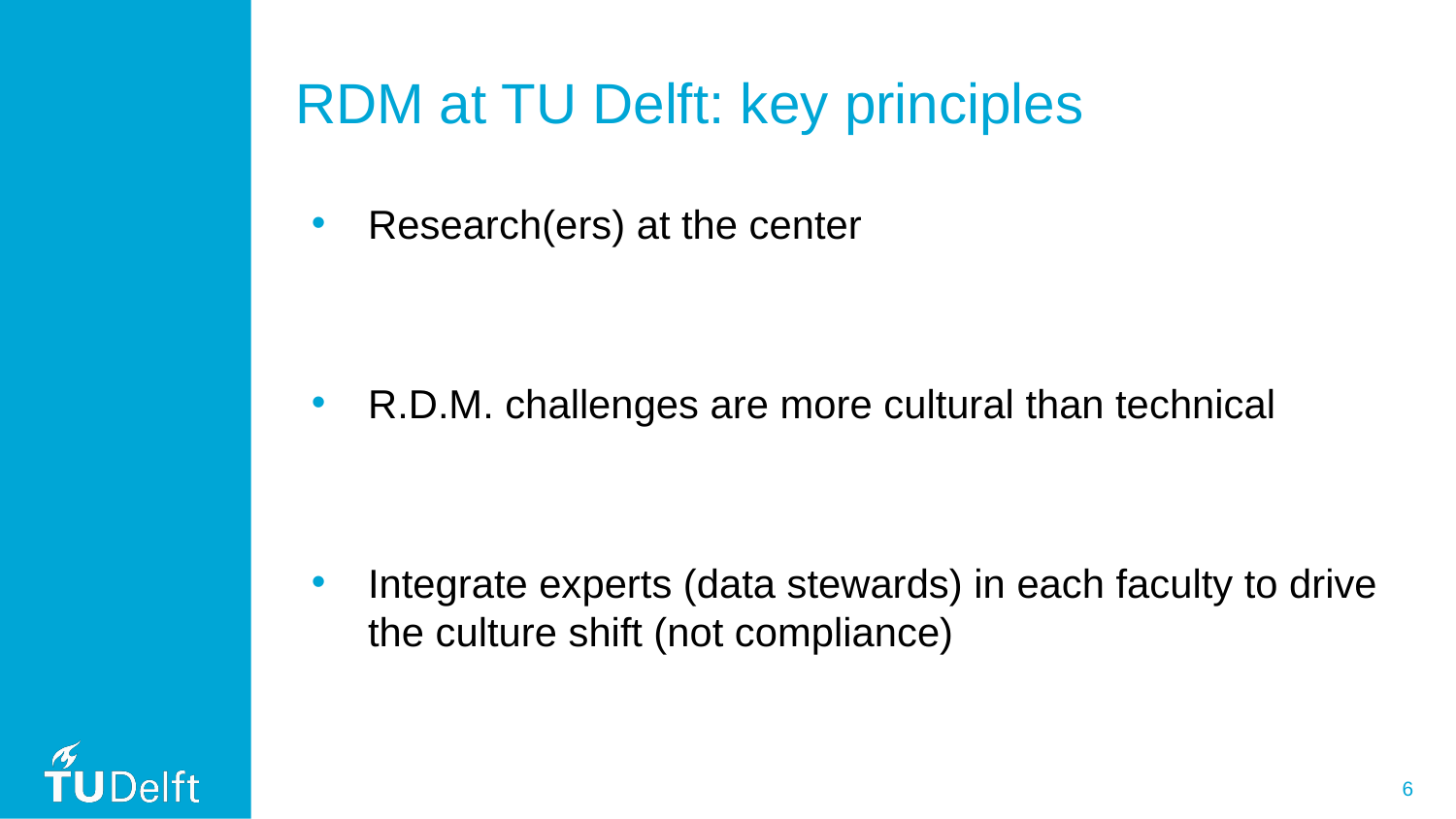

# RDM at TU Delft: key principles
Research(ers) at the center

R.D.M. challenges are more cultural than technical

Integrate experts (data stewards) in each faculty to drive the culture shift (not compliance)